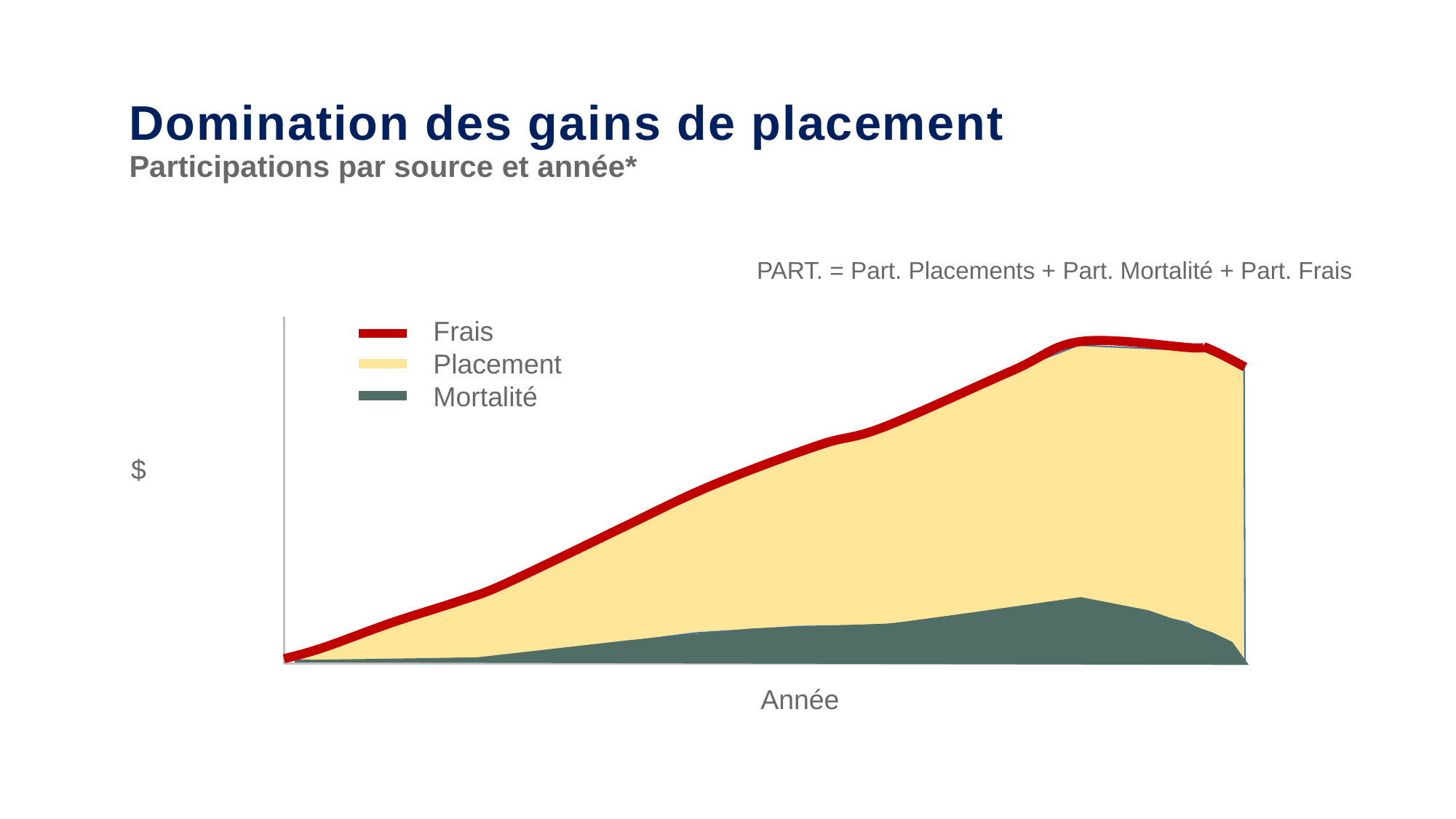

Domination des gains de placement
Participations par source et année*
PART. = Part. Placements + Part. Mortalité + Part. Frais
Frais
Placement
Mortalité

$
Année